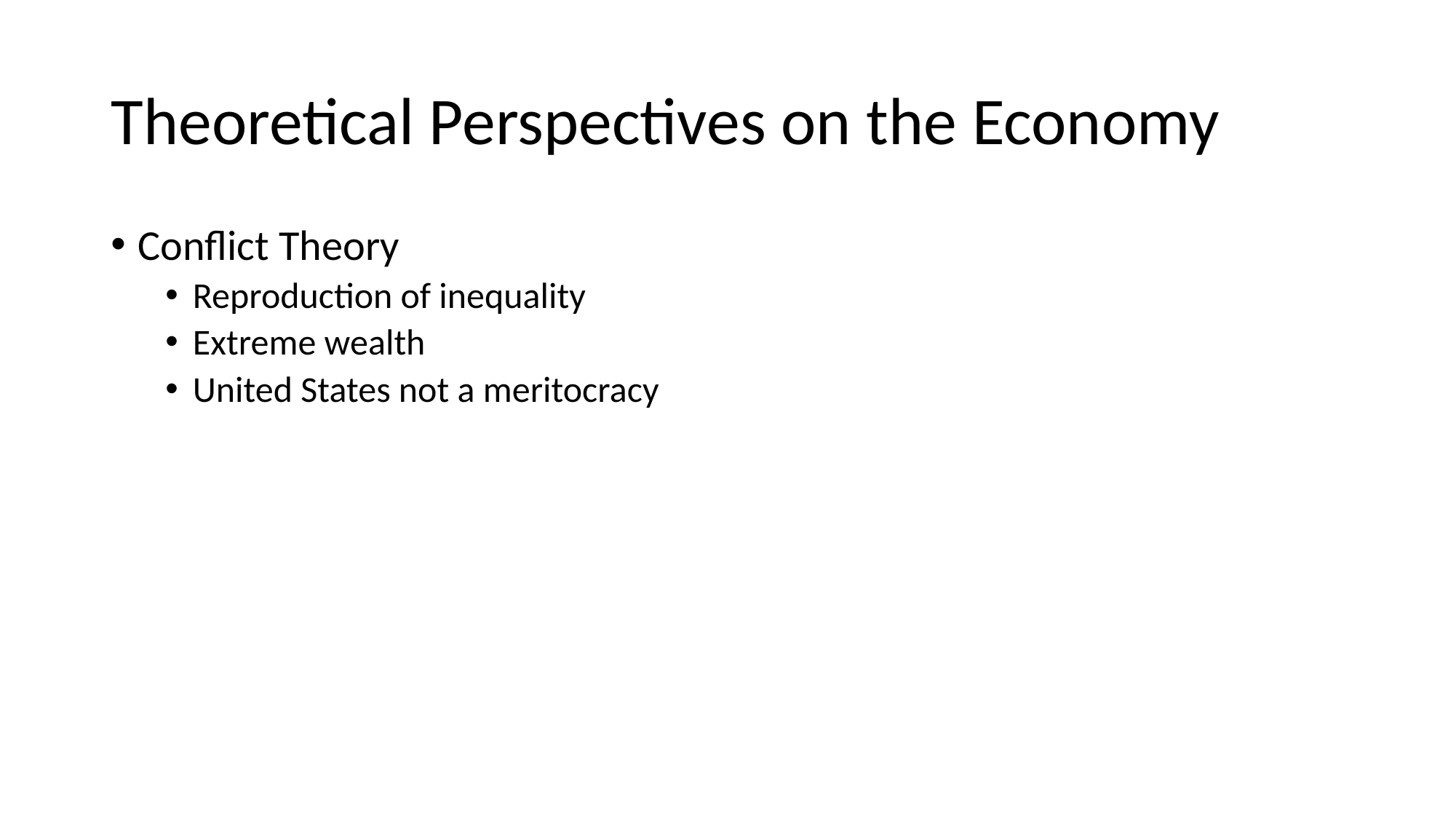

# Theoretical Perspectives on the Economy
Conflict Theory
Reproduction of inequality
Extreme wealth
United States not a meritocracy